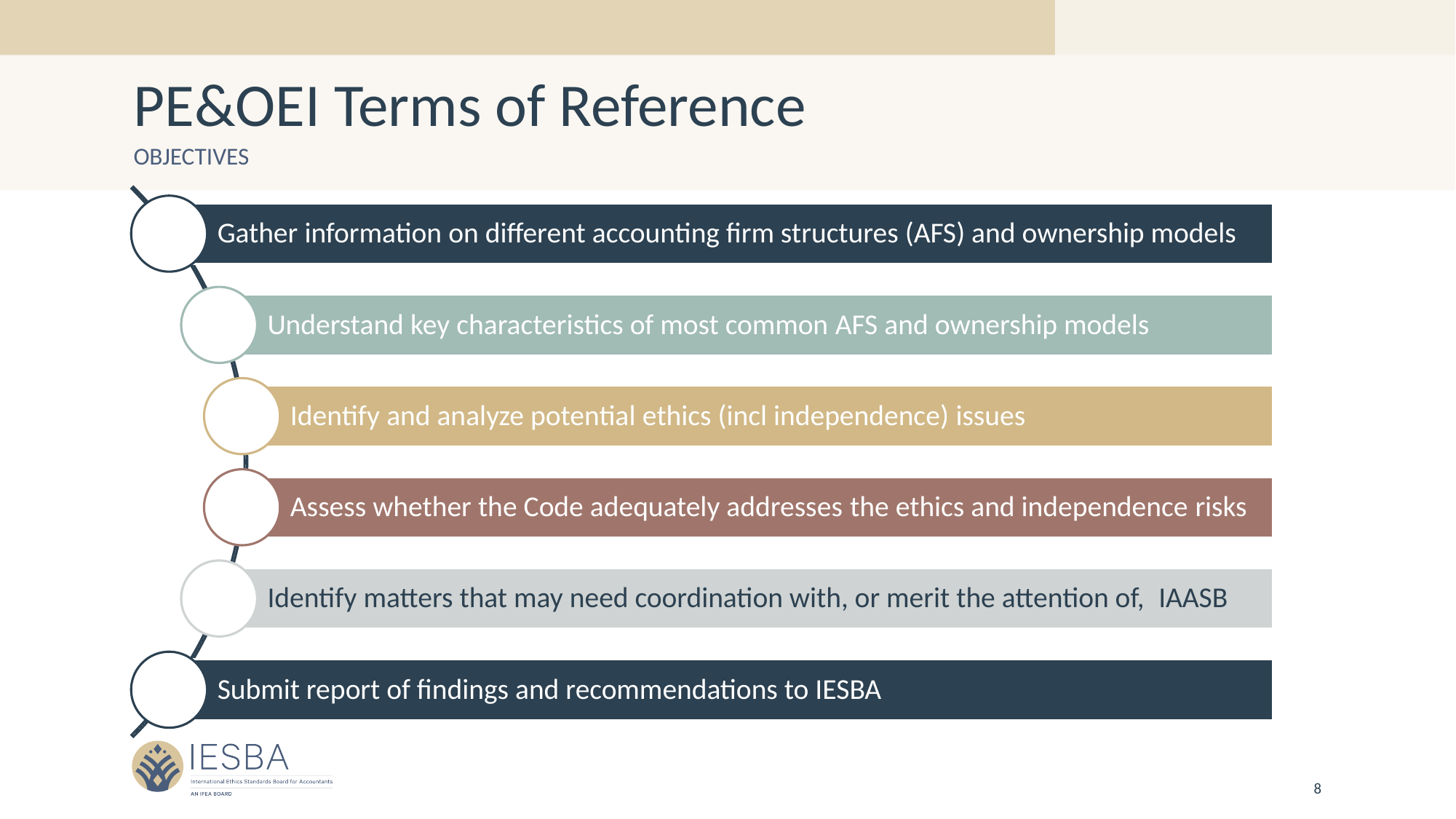

# PE&OEI Terms of Reference
Objectives
Gather information on different accounting firm structures (AFS) and ownership models
Understand key characteristics of most common AFS and ownership models
Identify and analyze potential ethics (incl independence) issues
Assess whether the Code adequately addresses the ethics and independence risks
Identify matters that may need coordination with, or merit the attention of,  IAASB
Submit report of findings and recommendations to IESBA
8